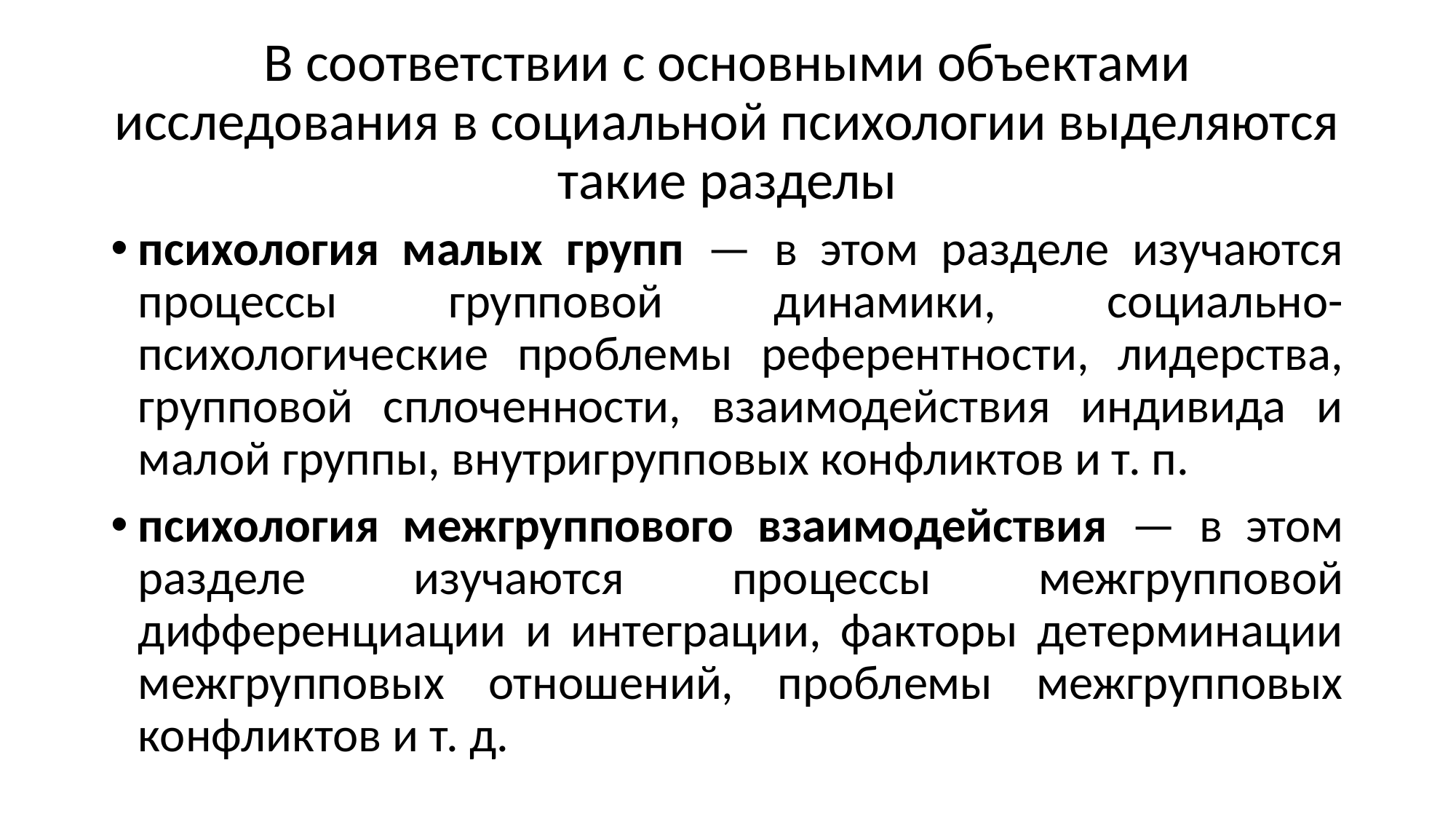

# В соответствии с основными объектами исследования в социальной психологии выделяются такие разделы
психология малых групп — в этом разделе изучаются процессы групповой динамики, социально-психологические проблемы референтности, лидерства, групповой сплоченности, взаимодействия индивида и малой группы, внутригрупповых конфликтов и т. п.
психология межгруппового взаимодействия — в этом разделе изучаются процессы межгрупповой дифференциации и интеграции, факторы детерминации межгрупповых отношений, проблемы межгрупповых конфликтов и т. д.